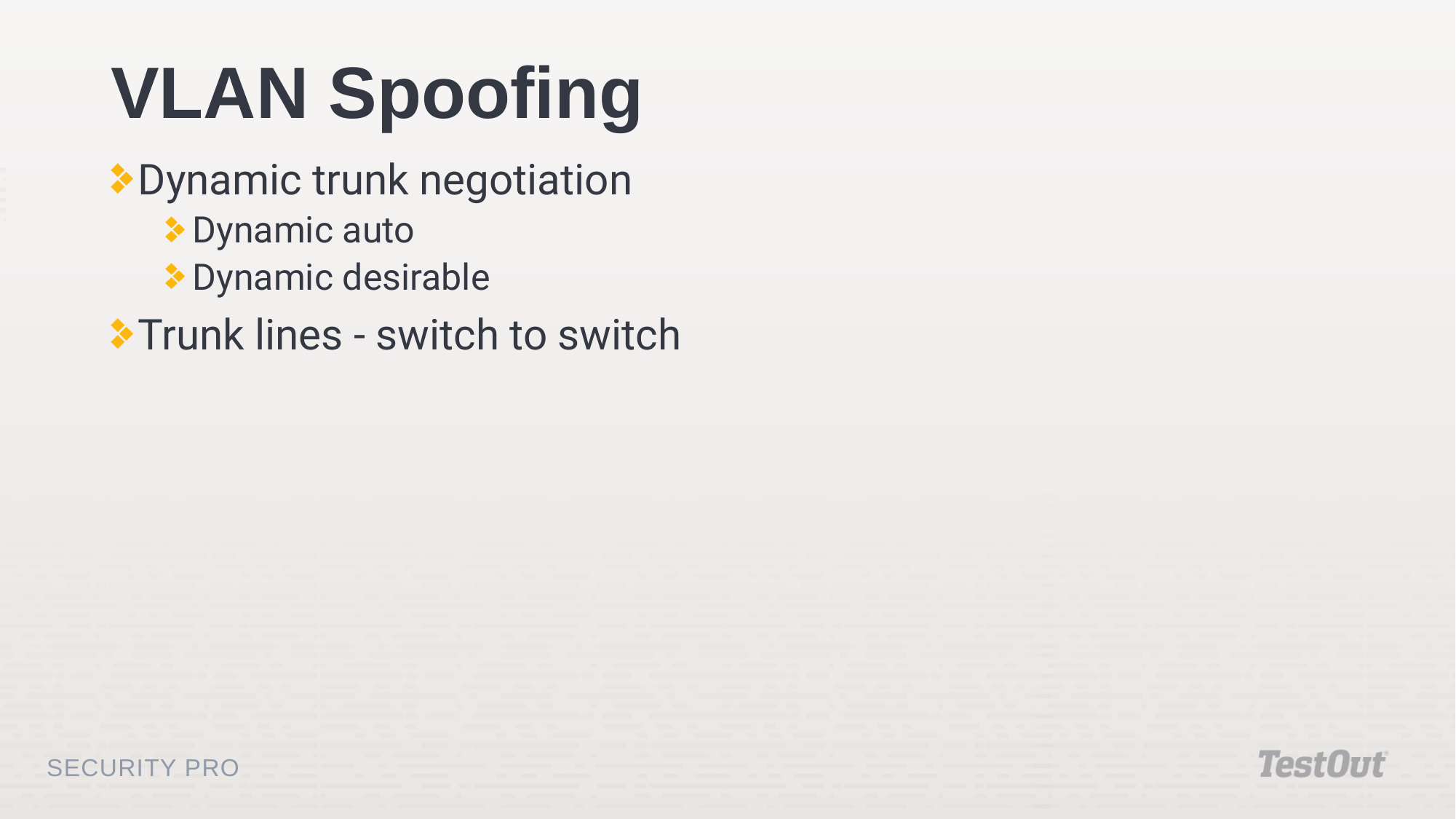

# VLAN Spoofing
Dynamic trunk negotiation
Dynamic auto
Dynamic desirable
Trunk lines - switch to switch
Security Pro